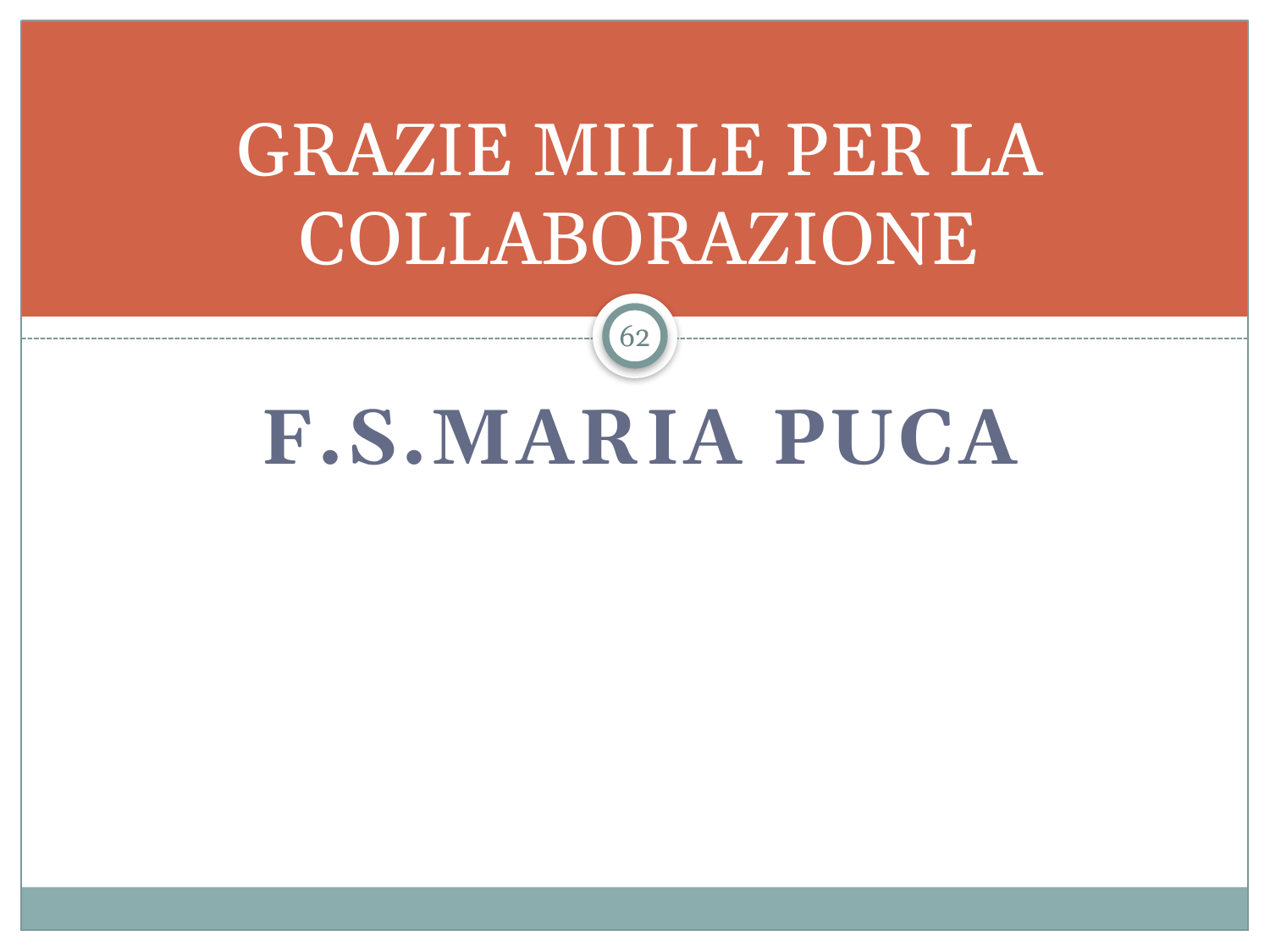

# GRAZIE MILLE PER LA COLLABORAZIONE
62
F.S.MARIA PUCA